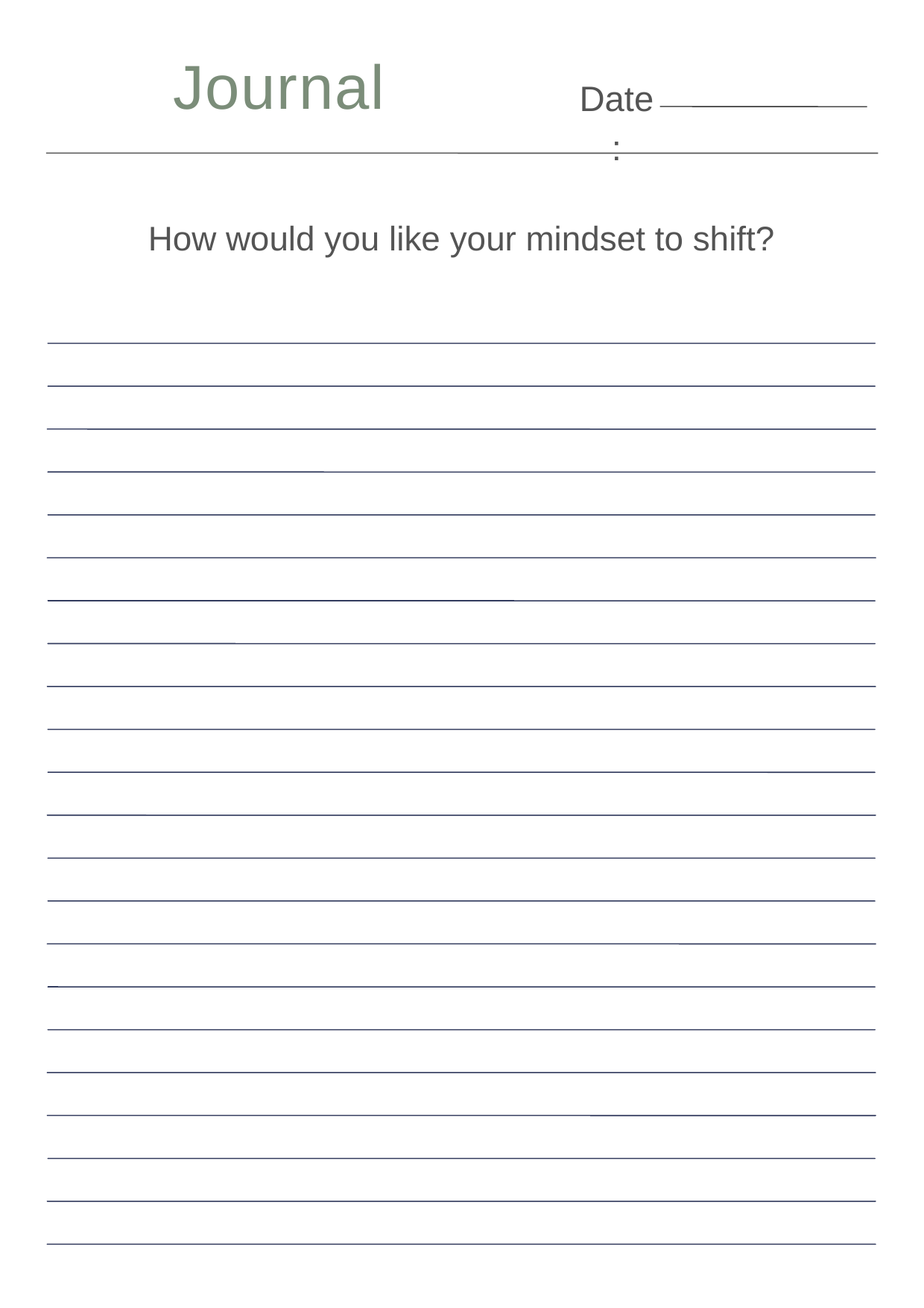

Journal
Date:

How would you like your mindset to shift?